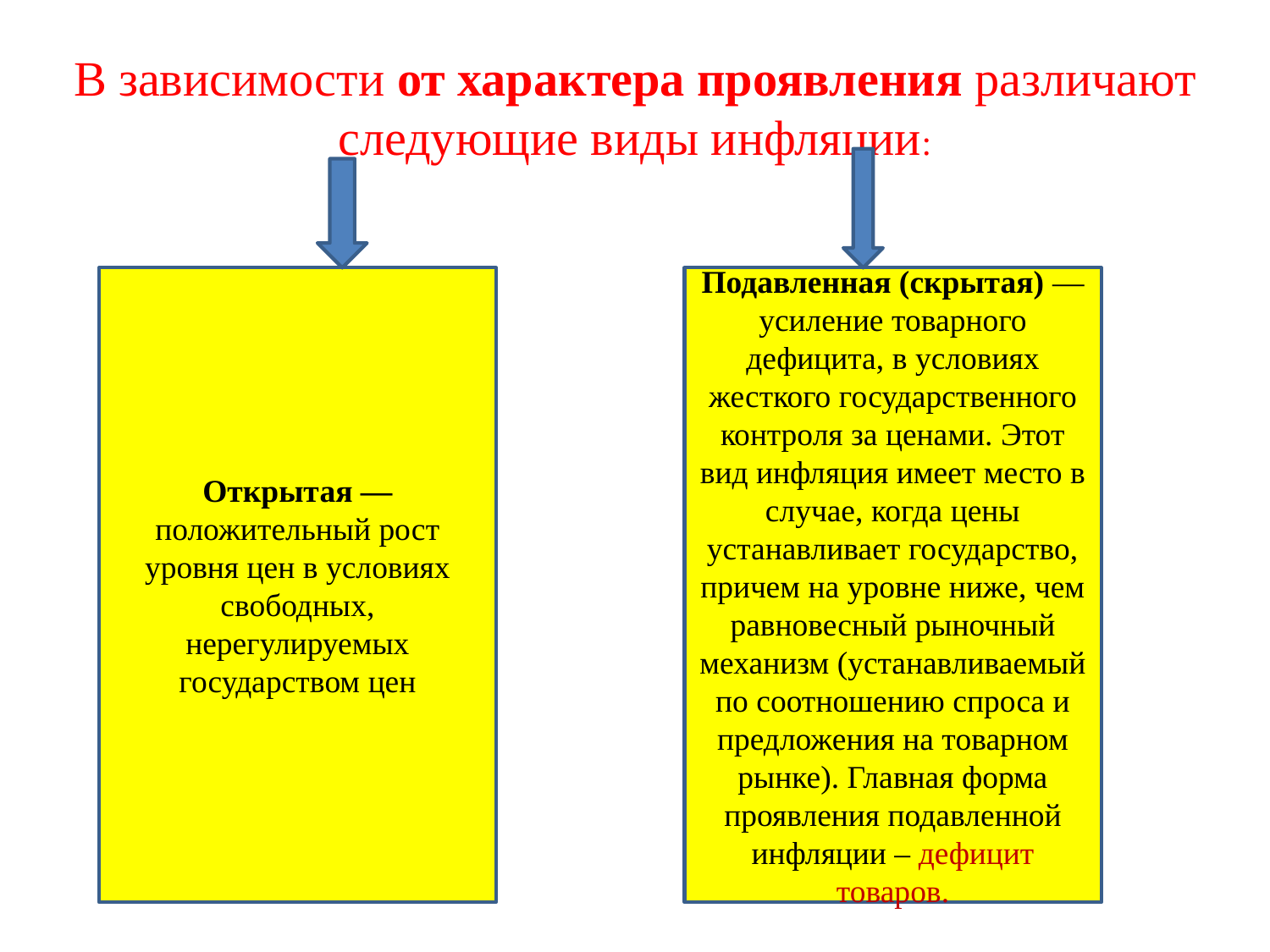

В зависимости от характера проявления различают следующие виды инфляции:

Открытая — положительный рост уровня цен в условиях свободных, нерегулируемых государством цен
Подавленная (скрытая) — усиление товарного дефицита, в условиях жесткого государственного контроля за ценами. Этот вид инфляция имеет место в случае, когда цены устанавливает государство, причем на уровне ниже, чем равновесный рыночный механизм (устанавливаемый по соотношению спроса и предложения на товарном рынке). Главная форма проявления подавленной инфляции – дефицит товаров.